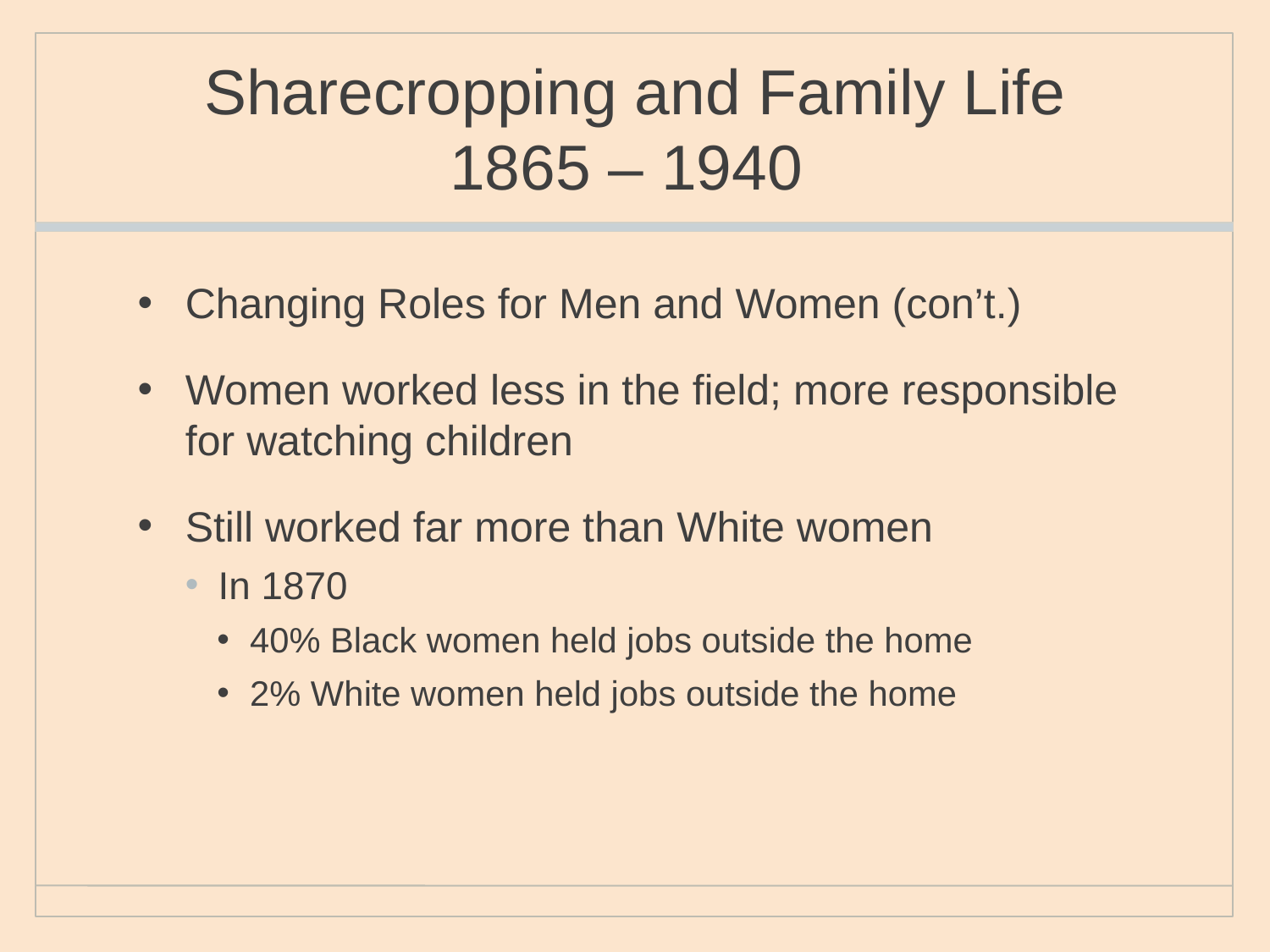

# Sharecropping and Family Life 1865 – 1940
Changing Roles for Men and Women (con’t.)
Women worked less in the field; more responsible for watching children
Still worked far more than White women
In 1870
40% Black women held jobs outside the home
2% White women held jobs outside the home